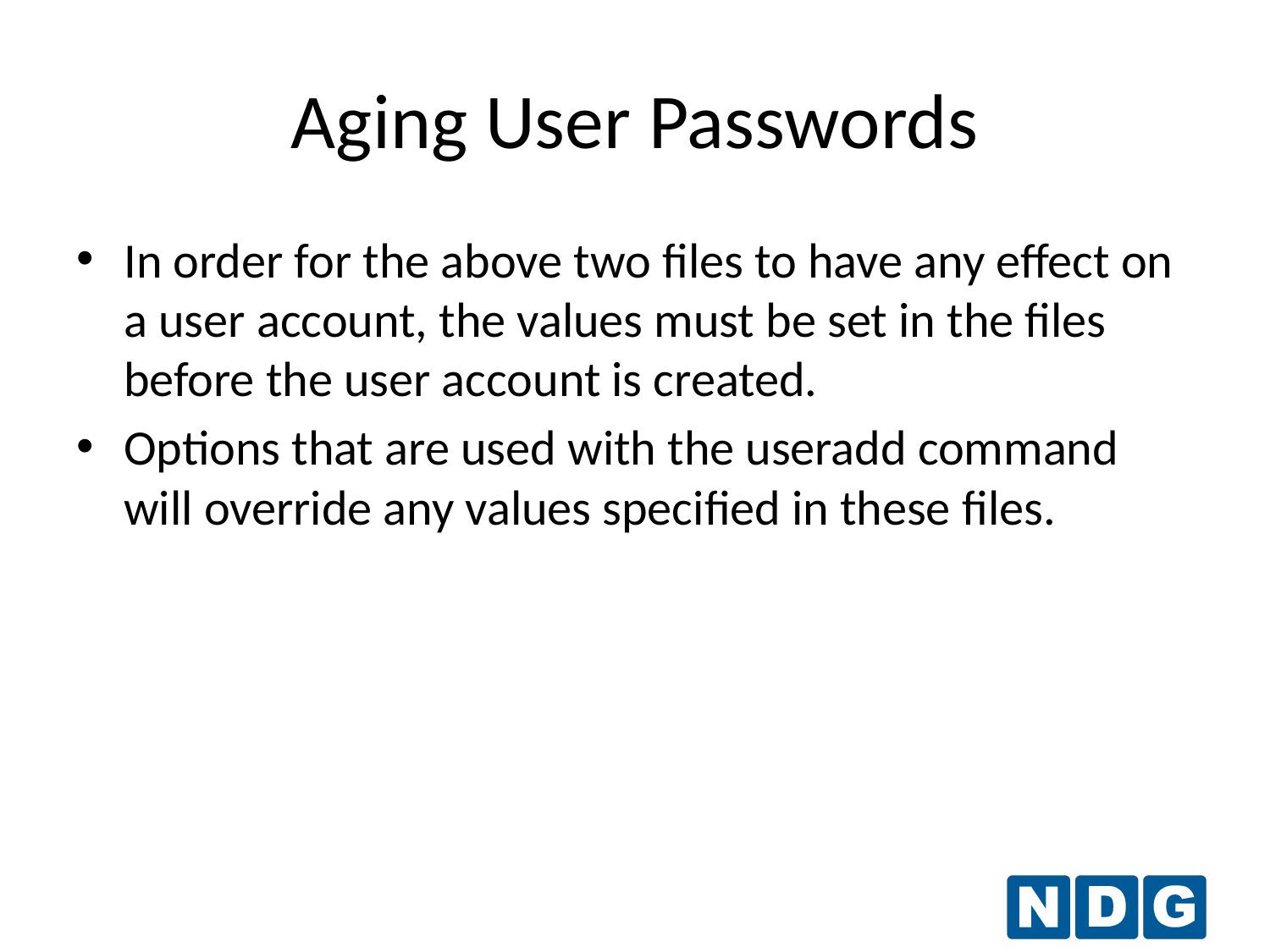

# Aging User Passwords
In order for the above two files to have any effect on a user account, the values must be set in the files before the user account is created.
Options that are used with the useradd command will override any values specified in these files.